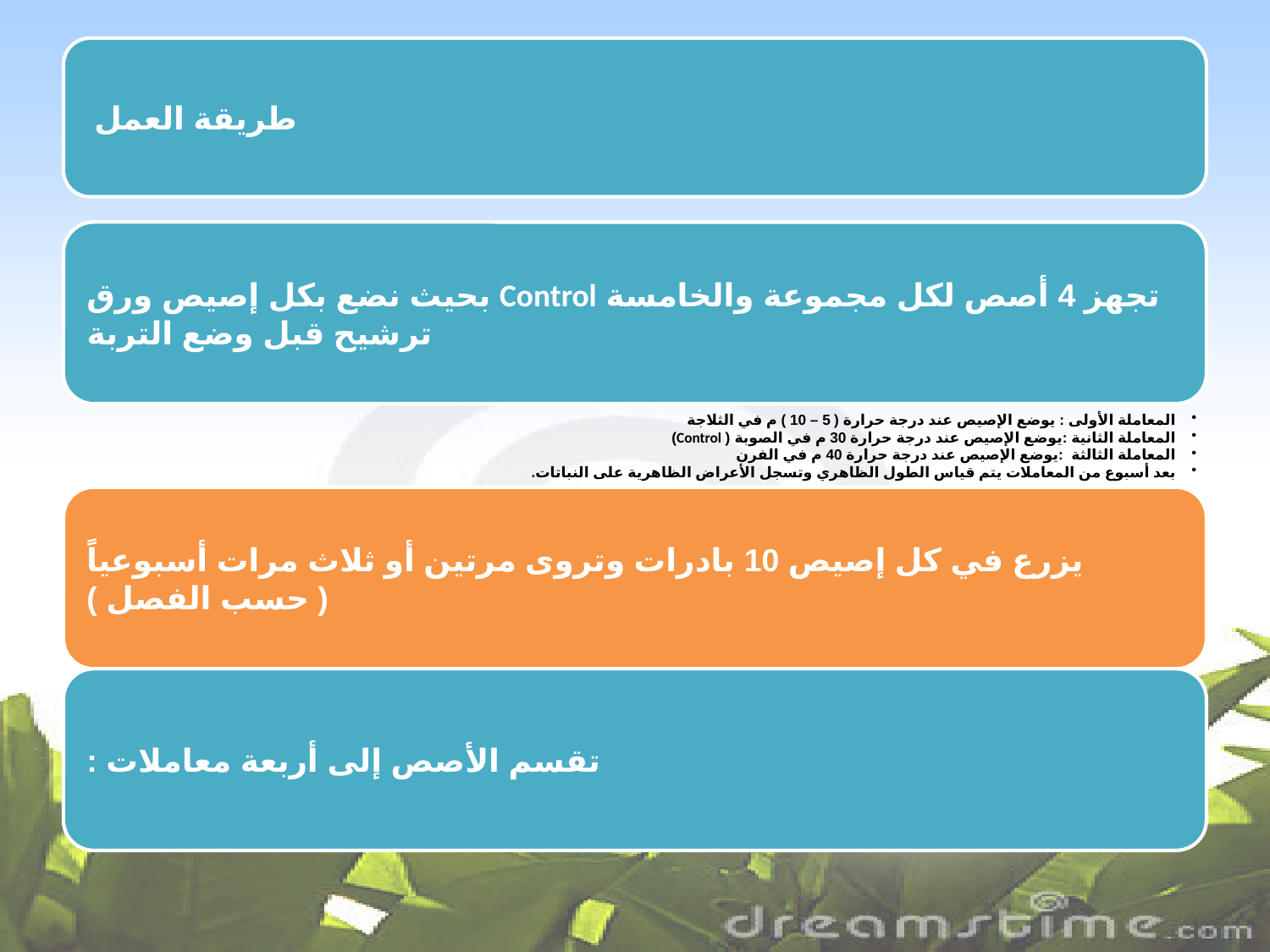

طريقة العمل
تجهز 4 أصص لكل مجموعة والخامسة Control بحيث نضع بكل إصيص ورق ترشيح قبل وضع التربة